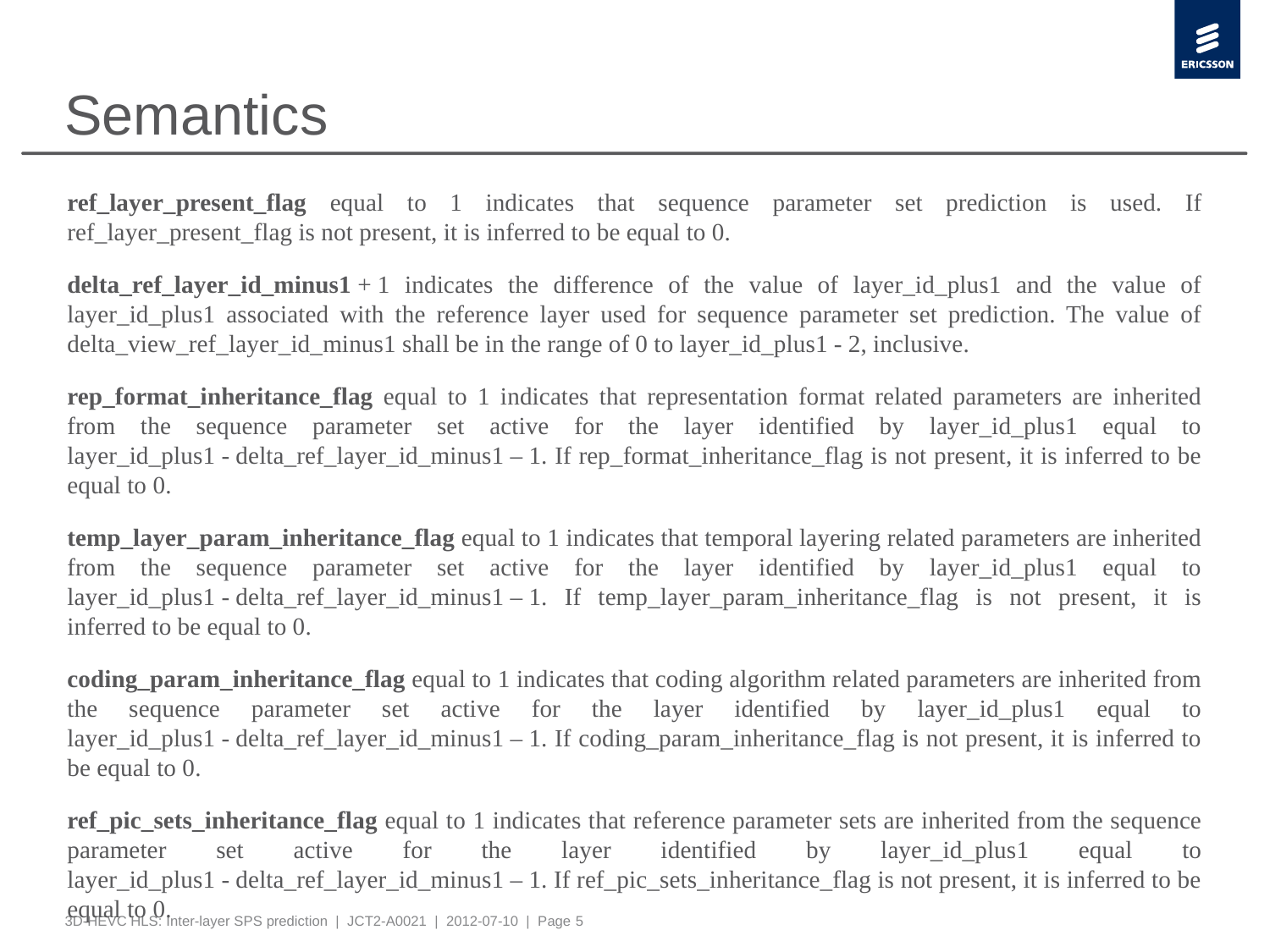

# Semantics
ref_layer_present_flag equal to 1 indicates that sequence parameter set prediction is used. If ref_layer_present_flag is not present, it is inferred to be equal to 0.
delta_ref_layer_id_minus1 + 1 indicates the difference of the value of layer_id_plus1 and the value of layer_id_plus1 associated with the reference layer used for sequence parameter set prediction. The value of delta_view_ref_layer_id_minus1 shall be in the range of 0 to layer_id_plus1 - 2, inclusive.
rep_format_inheritance_flag equal to 1 indicates that representation format related parameters are inherited from the sequence parameter set active for the layer identified by layer_id_plus1 equal to layer_id_plus1 - delta_ref_layer_id_minus1 – 1. If rep_format_inheritance_flag is not present, it is inferred to be equal to 0.
temp_layer_param_inheritance_flag equal to 1 indicates that temporal layering related parameters are inherited from the sequence parameter set active for the layer identified by layer_id_plus1 equal to layer_id_plus1 - delta_ref_layer_id_minus1 – 1. If temp_layer_param_inheritance_flag is not present, it is inferred to be equal to 0.
coding_param_inheritance_flag equal to 1 indicates that coding algorithm related parameters are inherited from the sequence parameter set active for the layer identified by layer_id_plus1 equal to layer_id_plus1 - delta_ref_layer_id_minus1 – 1. If coding_param_inheritance_flag is not present, it is inferred to be equal to 0.
ref_pic_sets_inheritance_flag equal to 1 indicates that reference parameter sets are inherited from the sequence parameter set active for the layer identified by layer_id_plus1 equal to layer_id_plus1 - delta_ref_layer_id_minus1 – 1. If ref_pic_sets_inheritance_flag is not present, it is inferred to be equal to 0.